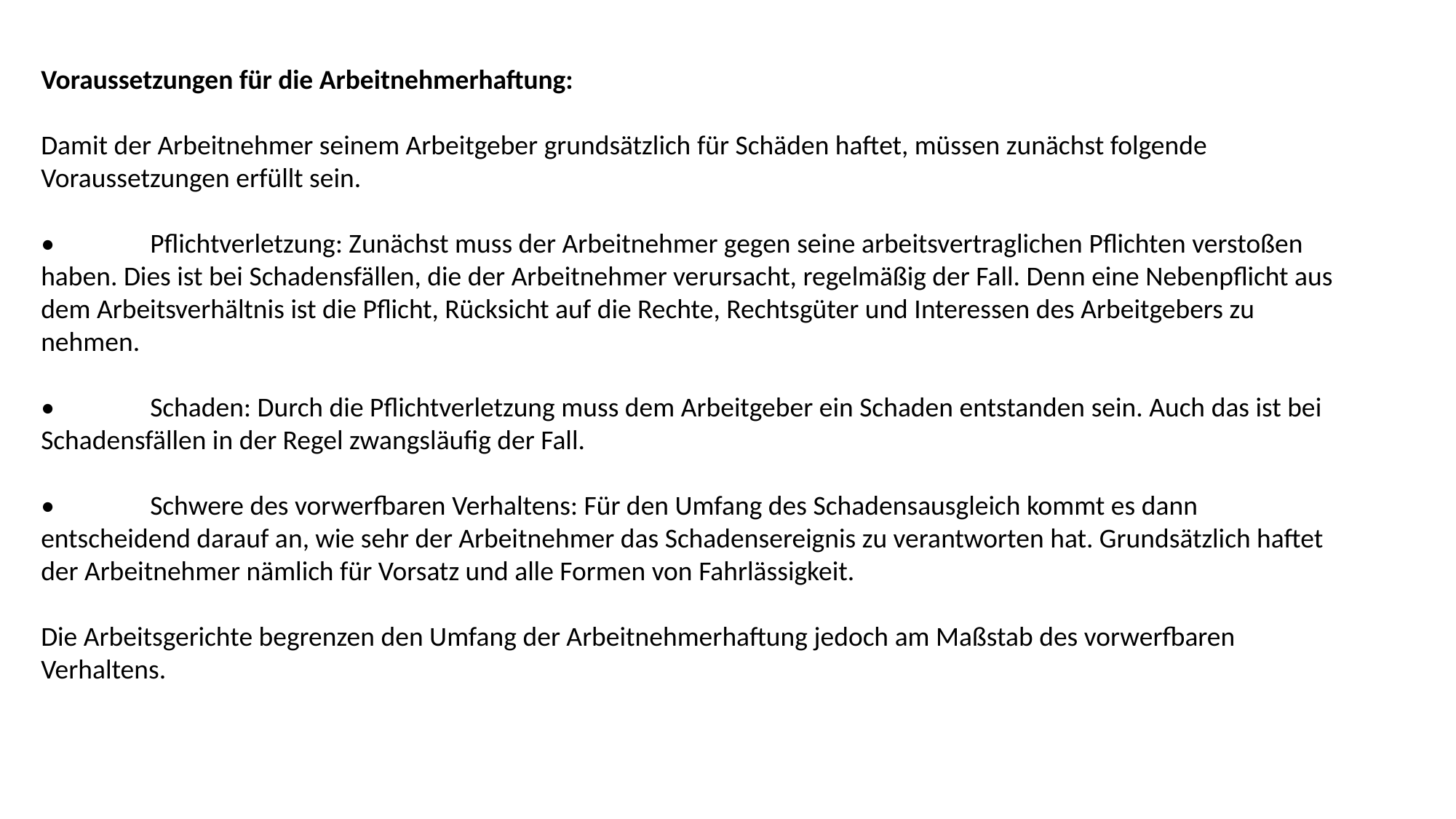

Voraussetzungen für die Arbeitnehmerhaftung:

Damit der Arbeitnehmer seinem Arbeitgeber grundsätzlich für Schäden haftet, müssen zunächst folgende Voraussetzungen erfüllt sein.

•	Pflichtverletzung: Zunächst muss der Arbeitnehmer gegen seine arbeitsvertraglichen Pflichten verstoßen haben. Dies ist bei Schadensfällen, die der Arbeitnehmer verursacht, regelmäßig der Fall. Denn eine Nebenpflicht aus dem Arbeitsverhältnis ist die Pflicht, Rücksicht auf die Rechte, Rechtsgüter und Interessen des Arbeitgebers zu nehmen.

•	Schaden: Durch die Pflichtverletzung muss dem Arbeitgeber ein Schaden entstanden sein. Auch das ist bei Schadensfällen in der Regel zwangsläufig der Fall.

•	Schwere des vorwerfbaren Verhaltens: Für den Umfang des Schadensausgleich kommt es dann entscheidend darauf an, wie sehr der Arbeitnehmer das Schadensereignis zu verantworten hat. Grundsätzlich haftet der Arbeitnehmer nämlich für Vorsatz und alle Formen von Fahrlässigkeit.

Die Arbeitsgerichte begrenzen den Umfang der Arbeitnehmerhaftung jedoch am Maßstab des vorwerfbaren Verhaltens.